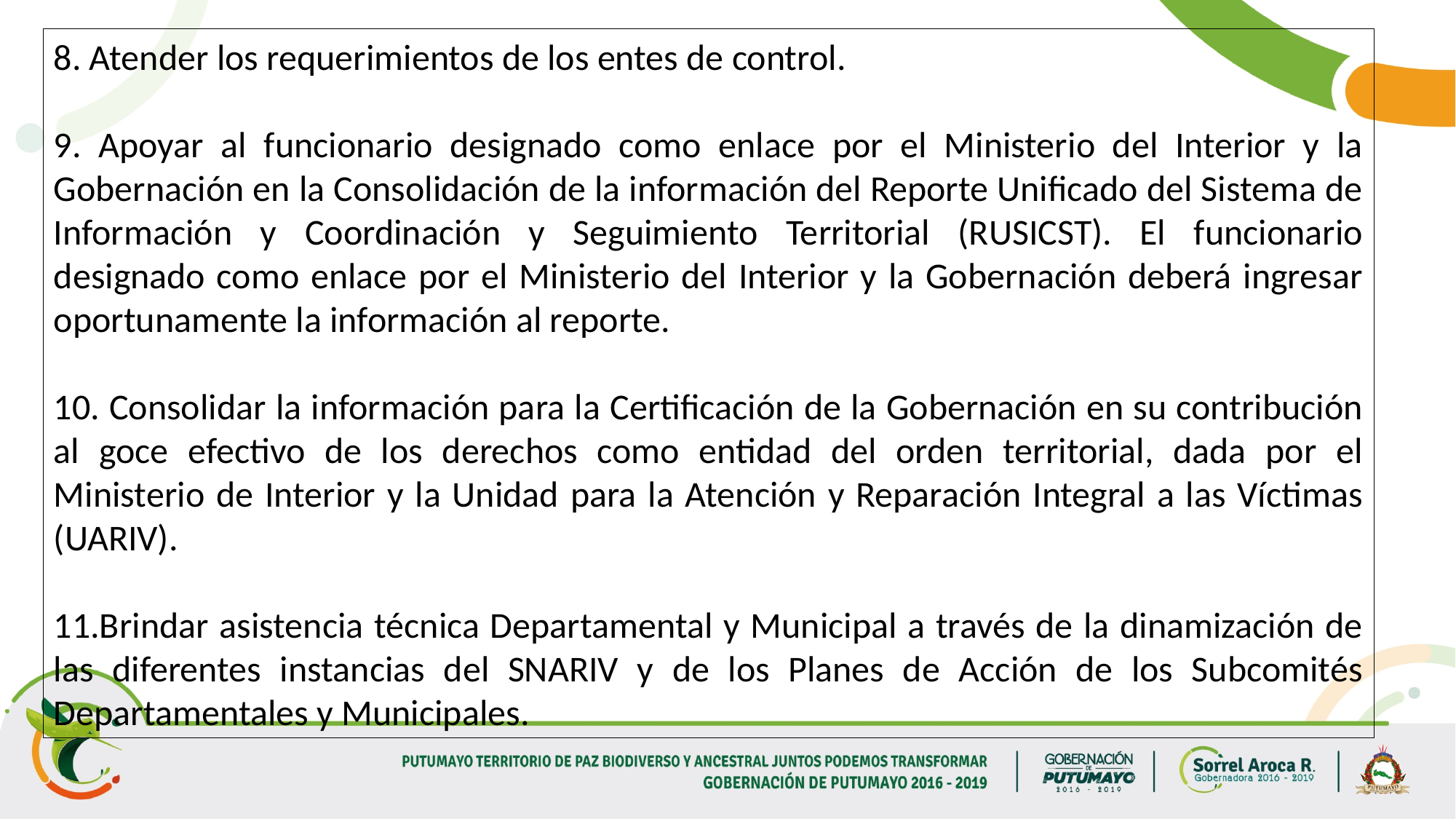

8. Atender los requerimientos de los entes de control.

9. Apoyar al funcionario designado como enlace por el Ministerio del Interior y la Gobernación en la Consolidación de la información del Reporte Unificado del Sistema de Información y Coordinación y Seguimiento Territorial (RUSICST). El funcionario designado como enlace por el Ministerio del Interior y la Gobernación deberá ingresar oportunamente la información al reporte.

10. Consolidar la información para la Certificación de la Gobernación en su contribución al goce efectivo de los derechos como entidad del orden territorial, dada por el Ministerio de Interior y la Unidad para la Atención y Reparación Integral a las Víctimas (UARIV).

11.Brindar asistencia técnica Departamental y Municipal a través de la dinamización de las diferentes instancias del SNARIV y de los Planes de Acción de los Subcomités Departamentales y Municipales.